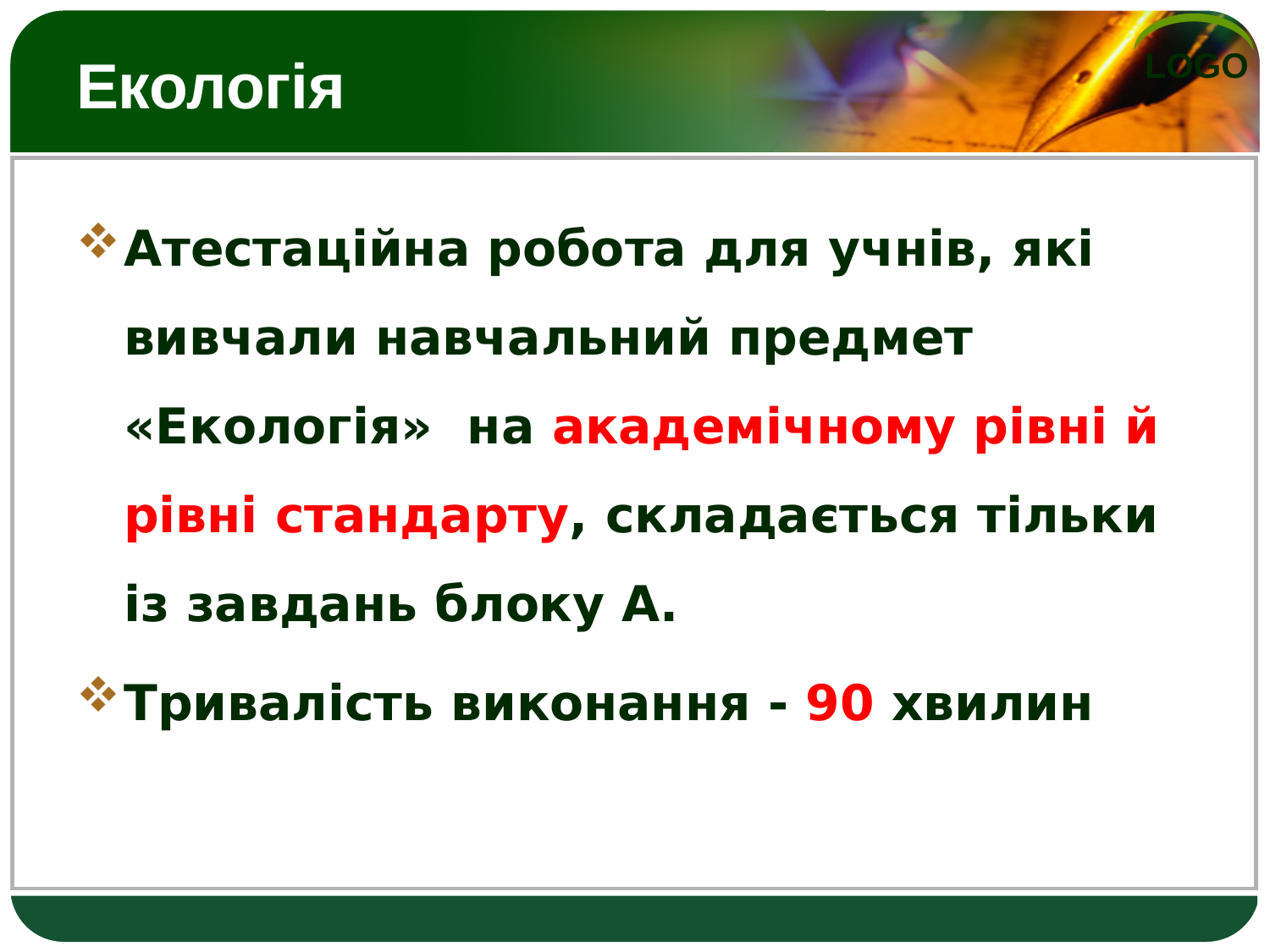

# Екологія
Атестаційна робота для учнів, які вивчали навчальний предмет «Екологія»  на академічному рівні й рівні стандарту, складається тільки із завдань блоку А.
Тривалість виконання - 90 хвилин